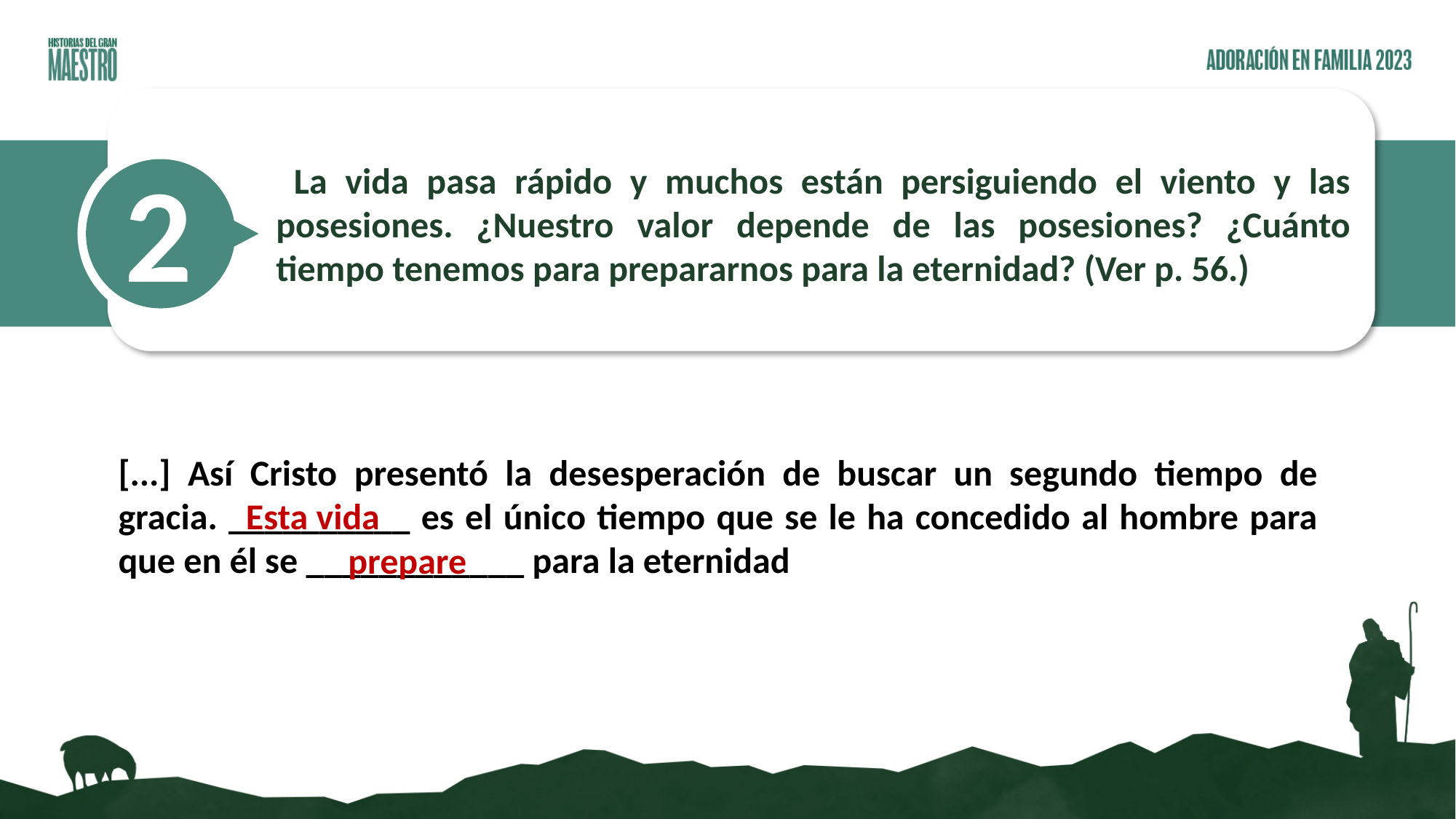

2

 La vida pasa rápido y muchos están persiguiendo el viento y las posesiones. ¿Nuestro valor depende de las posesiones? ¿Cuánto tiempo tenemos para prepararnos para la eternidad? (Ver p. 56.)
[...] Así Cristo presentó la desesperación de buscar un segundo tiempo de gracia. __________ es el único tiempo que se le ha concedido al hombre para que en él se ____________ para la eternidad
Esta vida
prepare